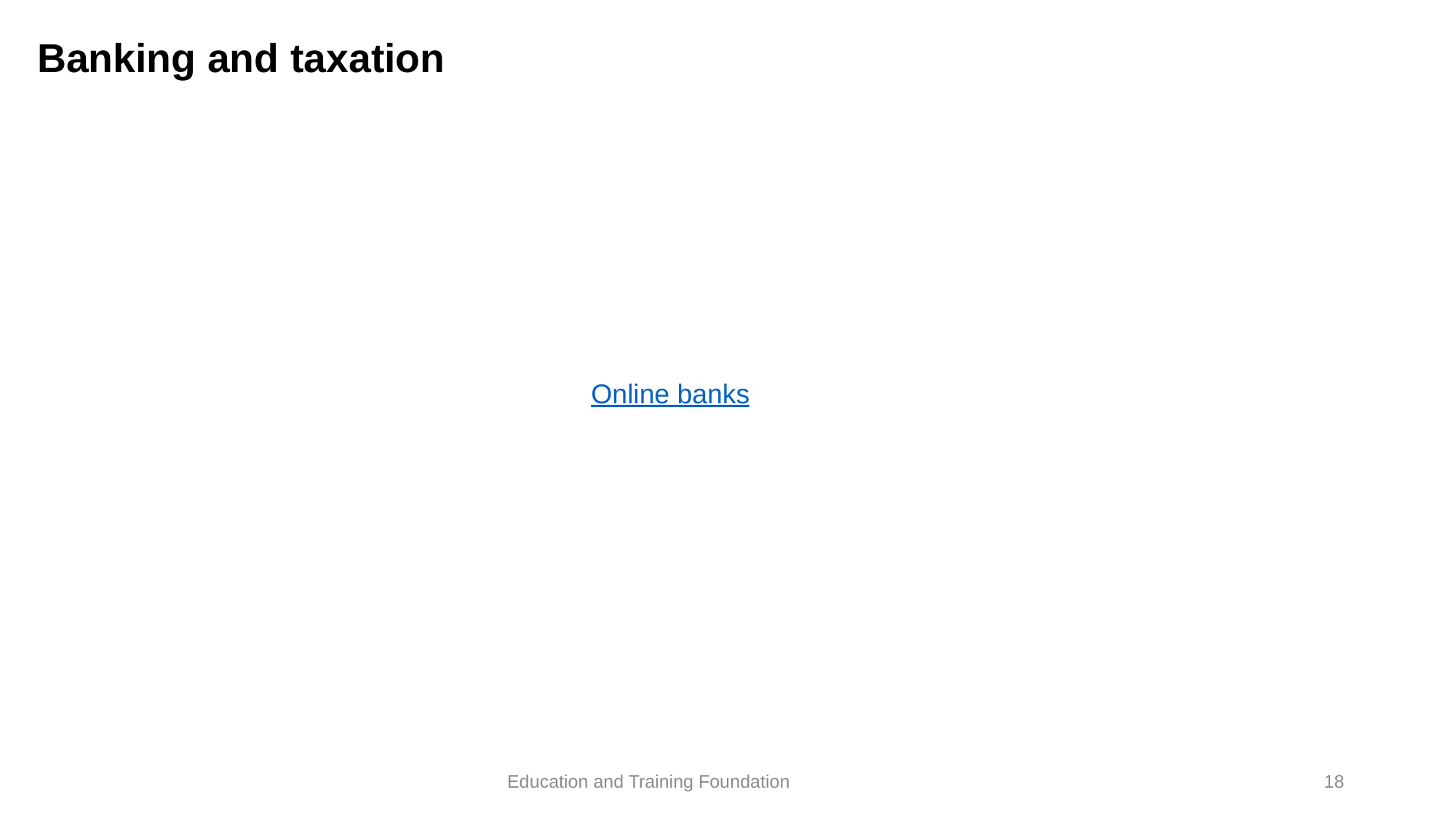

# Banking and taxation
Online banks
18
Education and Training Foundation